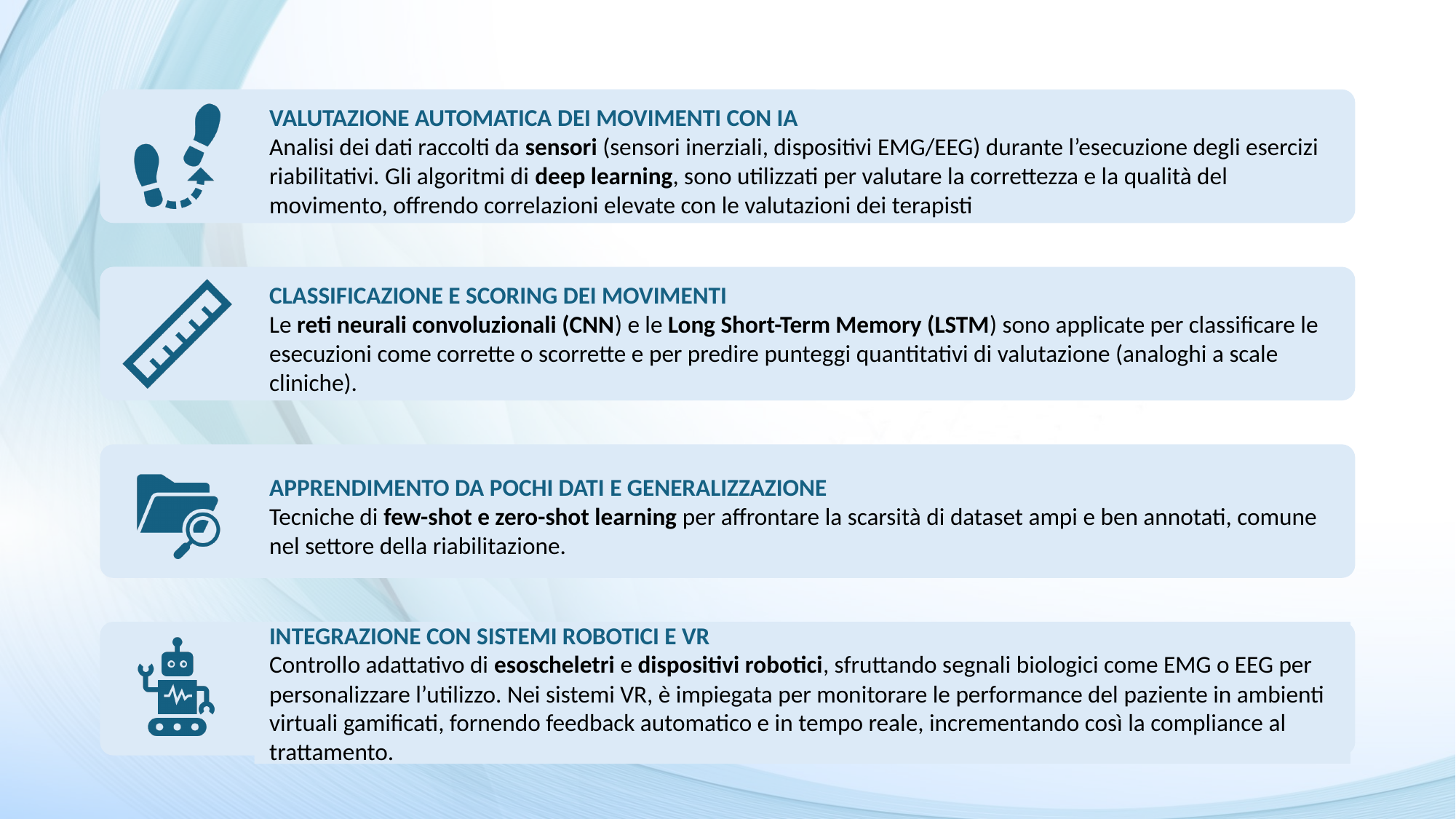

Valutazione automatica dei movimenti con IA
Analisi dei dati raccolti da sensori (sensori inerziali, dispositivi EMG/EEG) durante l’esecuzione degli esercizi riabilitativi. Gli algoritmi di deep learning, sono utilizzati per valutare la correttezza e la qualità del movimento, offrendo correlazioni elevate con le valutazioni dei terapisti
Classificazione e scoring dei movimenti
Le reti neurali convoluzionali (CNN) e le Long Short-Term Memory (LSTM) sono applicate per classificare le esecuzioni come corrette o scorrette e per predire punteggi quantitativi di valutazione (analoghi a scale cliniche).
Apprendimento da pochi dati e generalizzazione
Tecniche di few-shot e zero-shot learning per affrontare la scarsità di dataset ampi e ben annotati, comune nel settore della riabilitazione.
Integrazione con sistemi robotici e VR
Controllo adattativo di esoscheletri e dispositivi robotici, sfruttando segnali biologici come EMG o EEG per personalizzare l’utilizzo. Nei sistemi VR, è impiegata per monitorare le performance del paziente in ambienti virtuali gamificati, fornendo feedback automatico e in tempo reale, incrementando così la compliance al trattamento.